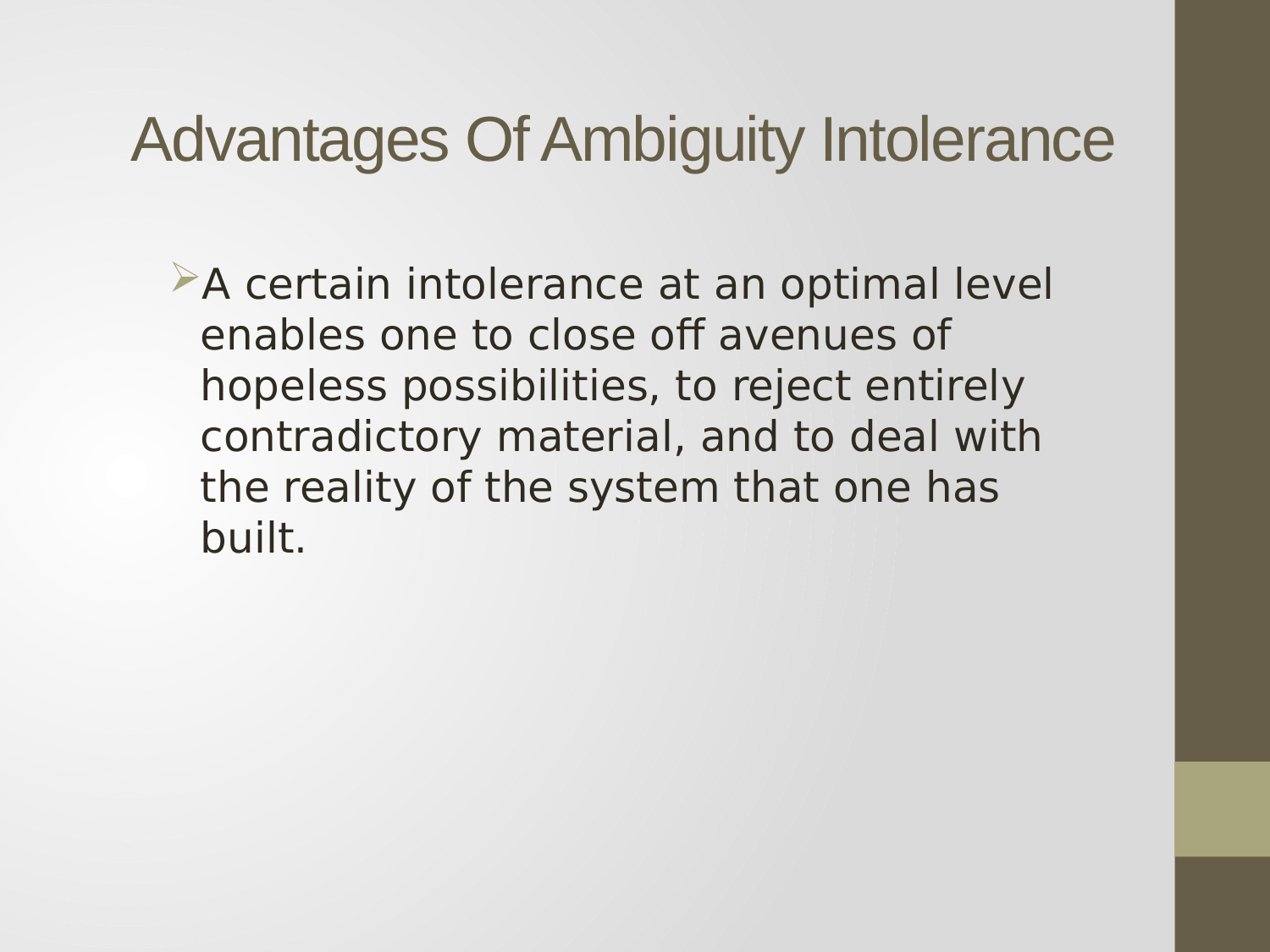

# Advantages Of Ambiguity Intolerance
A certain intolerance at an optimal level enables one to close off avenues of hopeless possibilities, to reject entirely contradictory material, and to deal with the reality of the system that one has built.